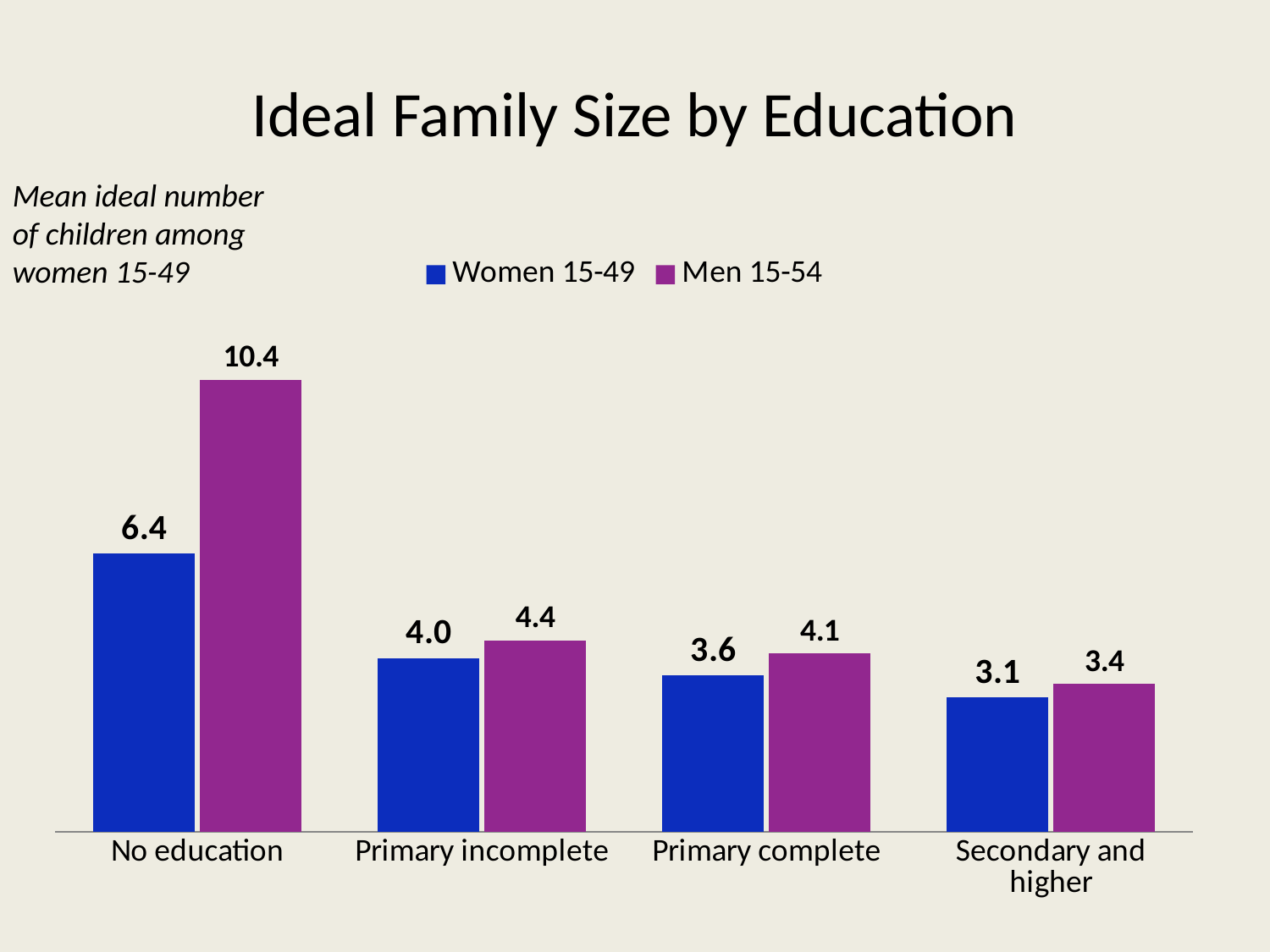

# Ideal Family Size by Education
Mean ideal number of children among
women 15-49

### Chart

| Category | Women 15-49 | Men 15-54 |
|---|---|---|
| No education | 6.4 | 10.4 |
| Primary incomplete | 4.0 | 4.4 |
| Primary complete | 3.6 | 4.1 |
| Secondary and higher | 3.1 | 3.4 |